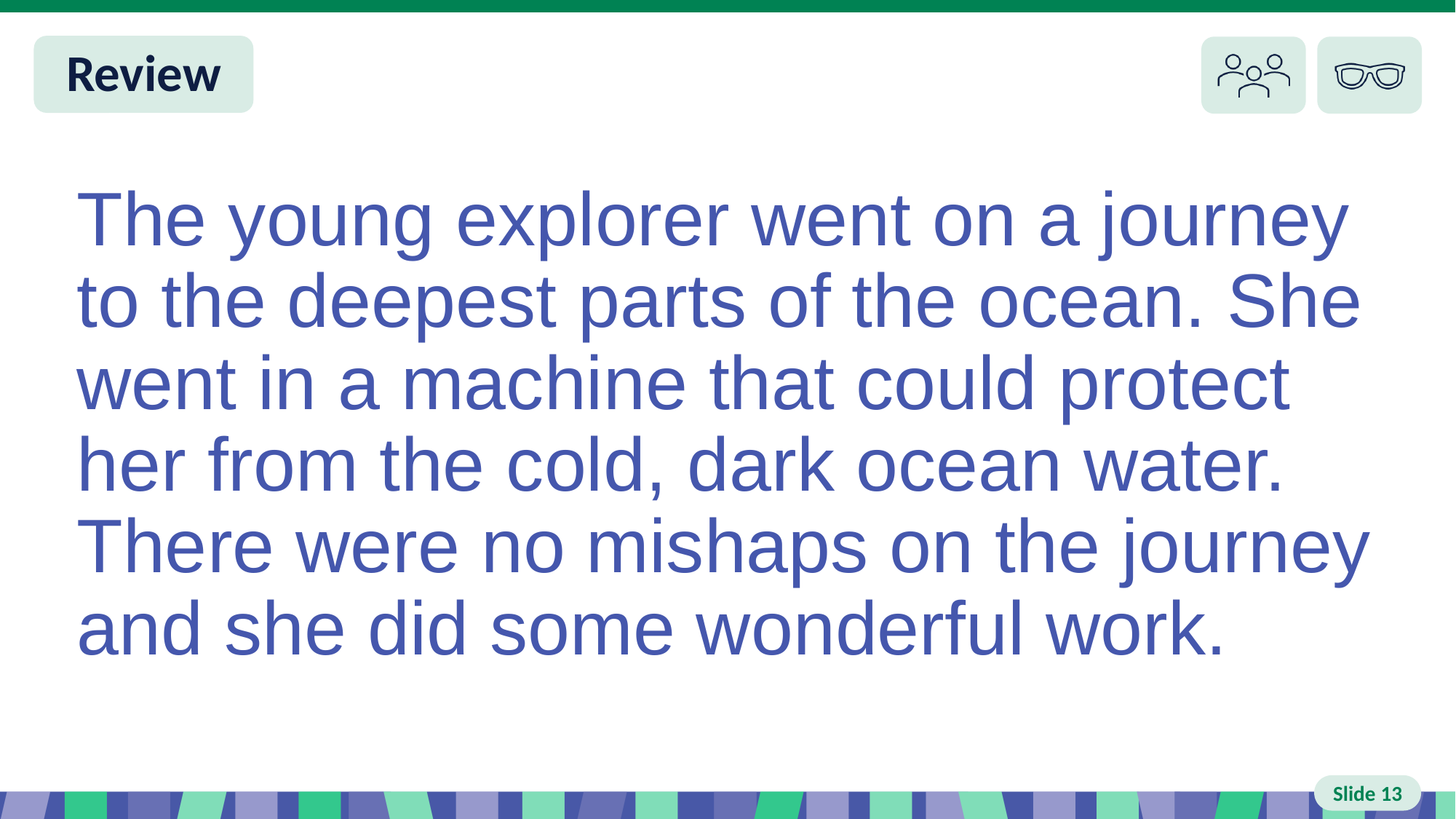

Slide 13 Review You do
The young explorer went on a journey to the deepest parts of the ocean. She went in a machine that could protect her from the cold, dark ocean water.
There were no mishaps on the journey and she did some wonderful work.